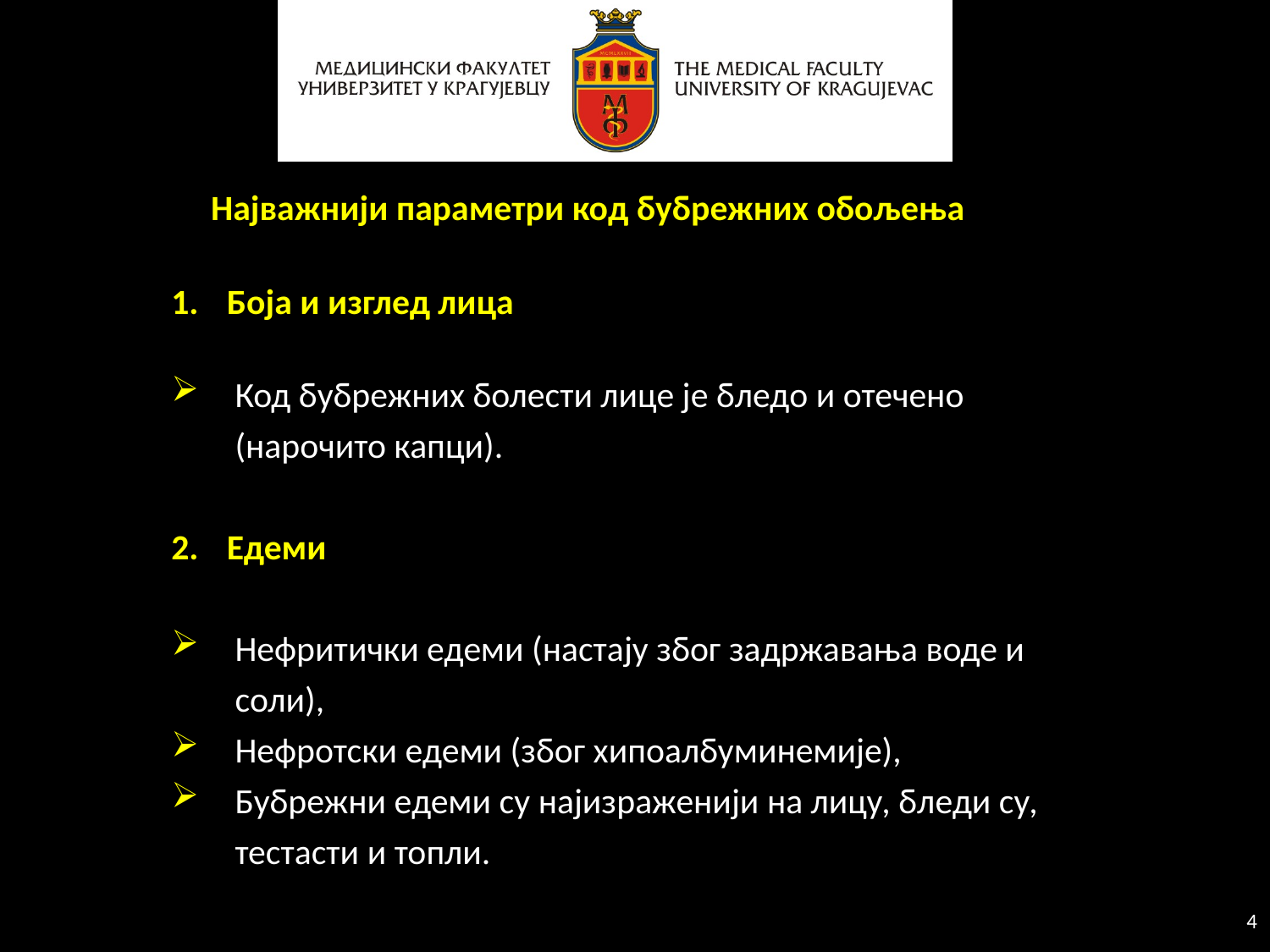

Најважнији параметри код бубрежних обољења
 Боја и изглед лица
  Код бубрежних болести лице је бледо и отечено
  (нарочито капци).
 Едеми
  Нефритички едеми (настају због задржавања воде и
  соли),
  Нефротски едеми (због хипоалбуминемије),
  Бубрежни едеми су најизраженији на лицу, бледи су,
  тестасти и топли.
4